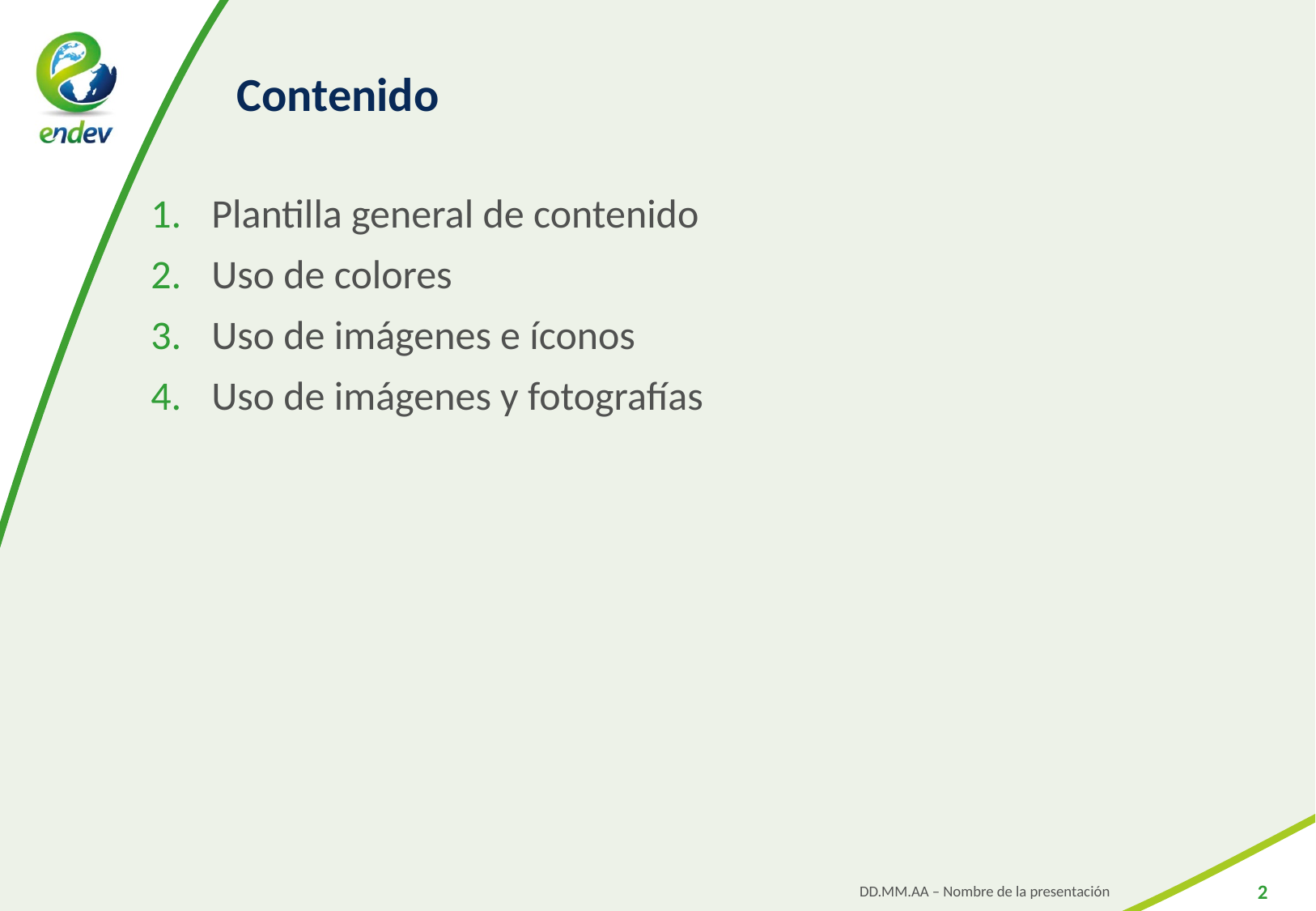

# Contenido
Plantilla general de contenido
Uso de colores
Uso de imágenes e íconos
Uso de imágenes y fotografías
DD.MM.AA – Nombre de la presentación
2